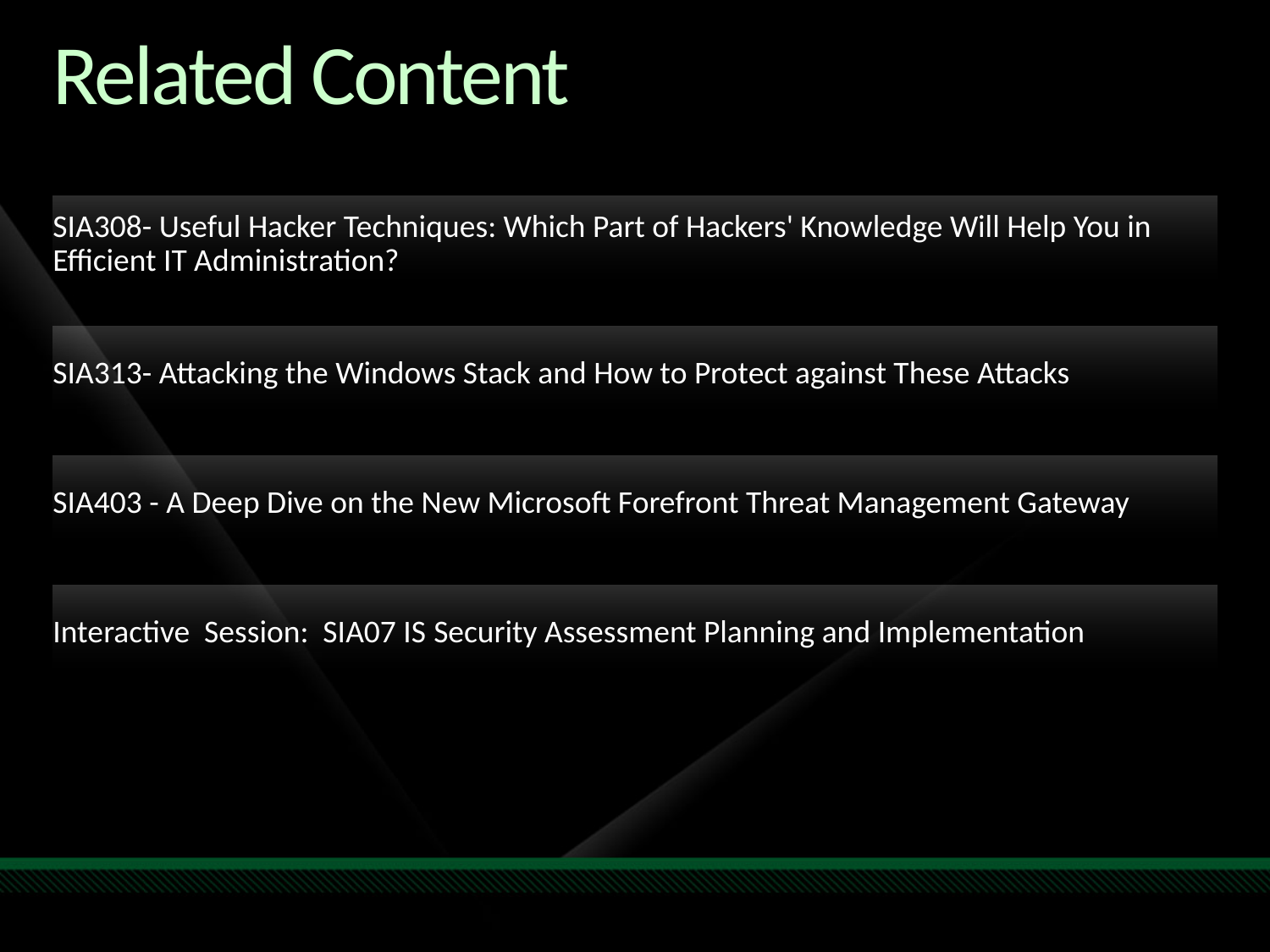

Required Slide
Speakers,
please list the Breakout Sessions,
TLC Interactive Theaters and Labs
that are related to your session.
# Related Content
SIA308- Useful Hacker Techniques: Which Part of Hackers' Knowledge Will Help You in Efficient IT Administration?
SIA313- Attacking the Windows Stack and How to Protect against These Attacks
SIA403 - A Deep Dive on the New Microsoft Forefront Threat Management Gateway
Interactive  Session:  SIA07 IS Security Assessment Planning and Implementation